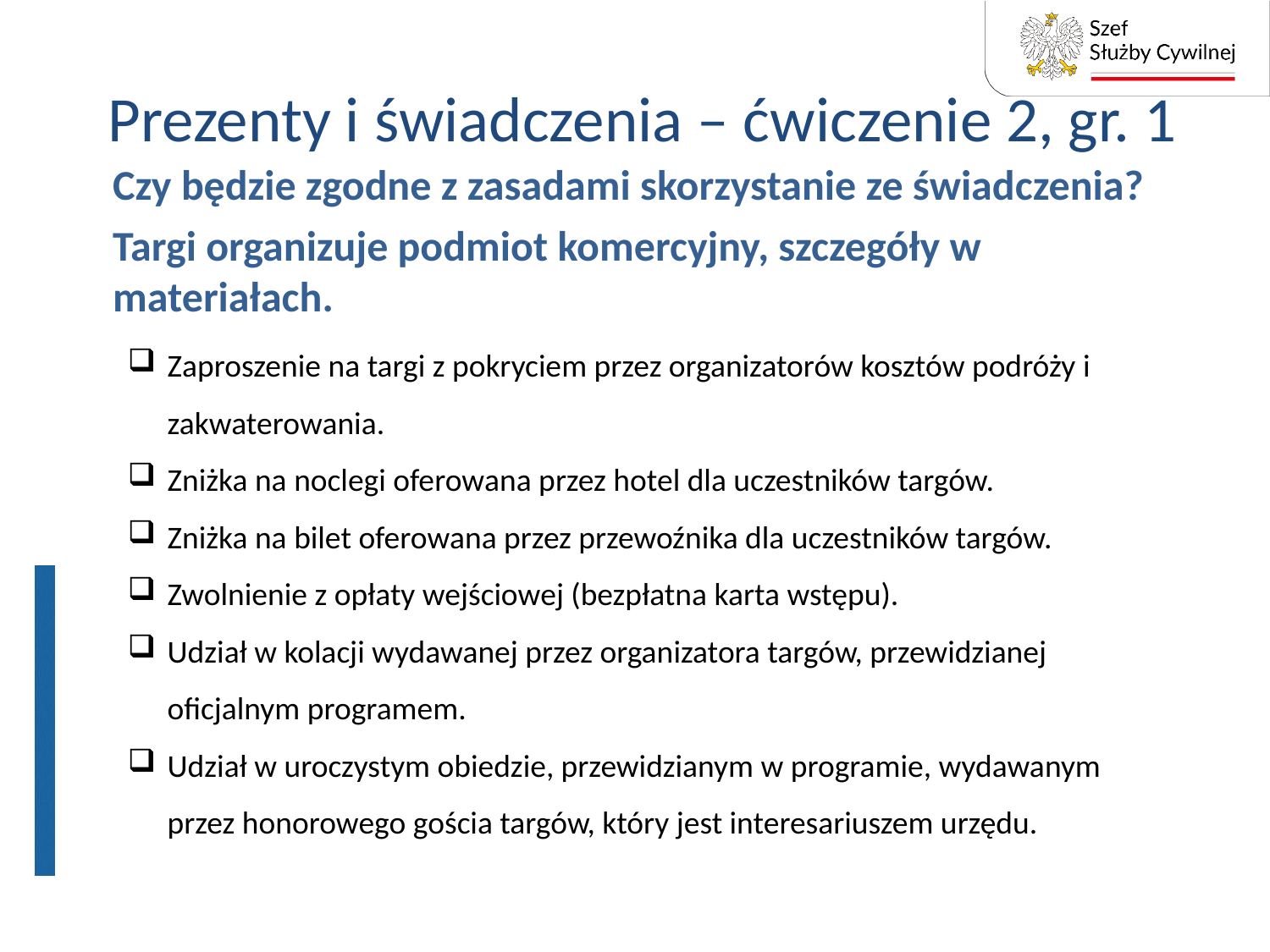

# Prezenty i świadczenia – ćwiczenie 2, gr. 1
Czy będzie zgodne z zasadami skorzystanie ze świadczenia?
Targi organizuje podmiot komercyjny, szczegóły w materiałach.
Zaproszenie na targi z pokryciem przez organizatorów kosztów podróży i zakwaterowania.
Zniżka na noclegi oferowana przez hotel dla uczestników targów.
Zniżka na bilet oferowana przez przewoźnika dla uczestników targów.
Zwolnienie z opłaty wejściowej (bezpłatna karta wstępu).
Udział w kolacji wydawanej przez organizatora targów, przewidzianej oficjalnym programem.
Udział w uroczystym obiedzie, przewidzianym w programie, wydawanym przez honorowego gościa targów, który jest interesariuszem urzędu.